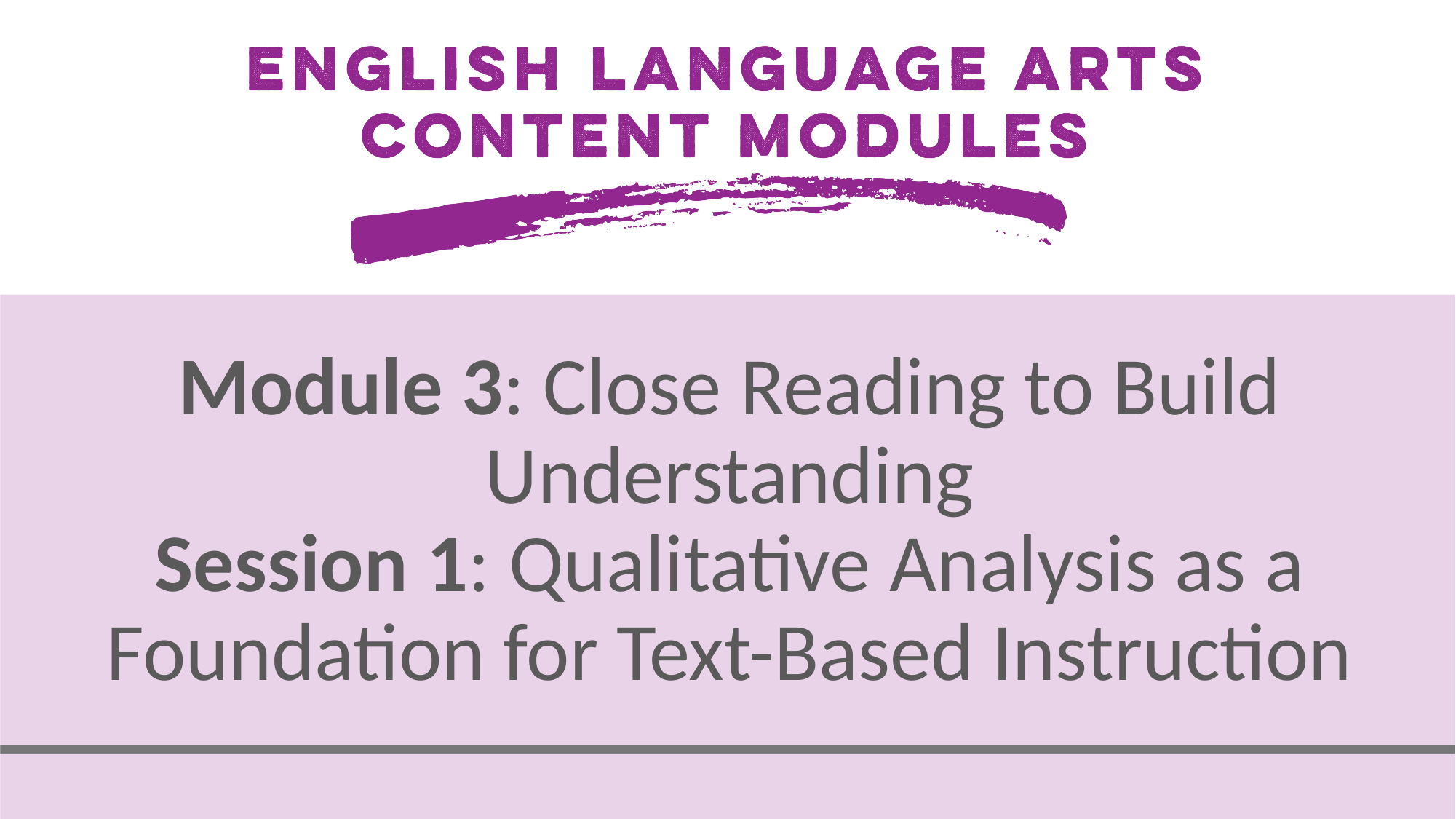

# Module 3: Close Reading to Build Understanding Session 1: Qualitative Analysis as a Foundation for Text-Based Instruction